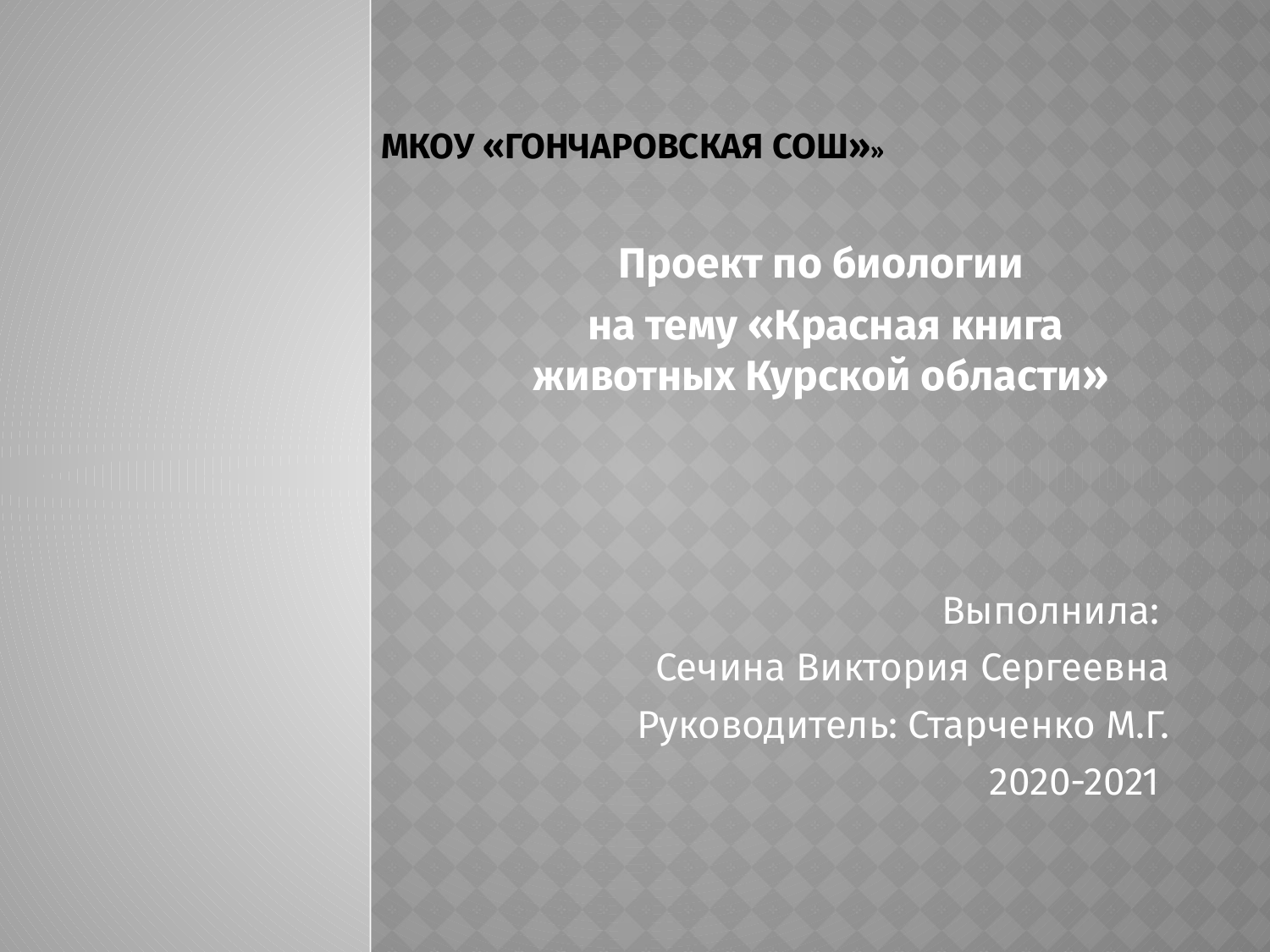

# МКОУ «Гончаровская СОШ»»
Проект по биологии
 на тему «Красная книга животных Курской области»

Выполнила:
Сечина Виктория Сергеевна
Руководитель: Старченко М.Г.
2020-2021